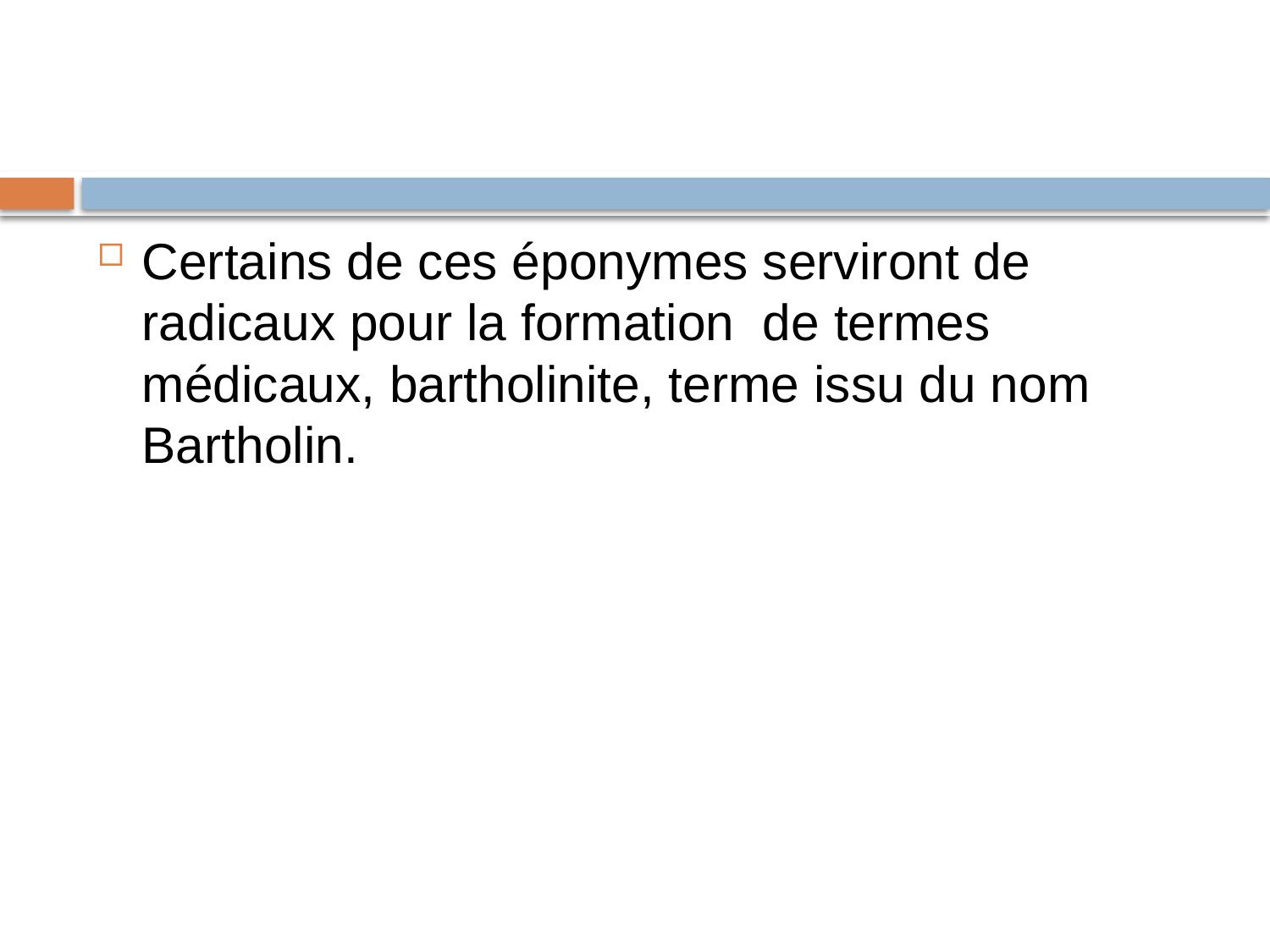

Certains de ces éponymes serviront de radicaux pour la formation  de termes médicaux, bartholinite, terme issu du nom Bartholin.